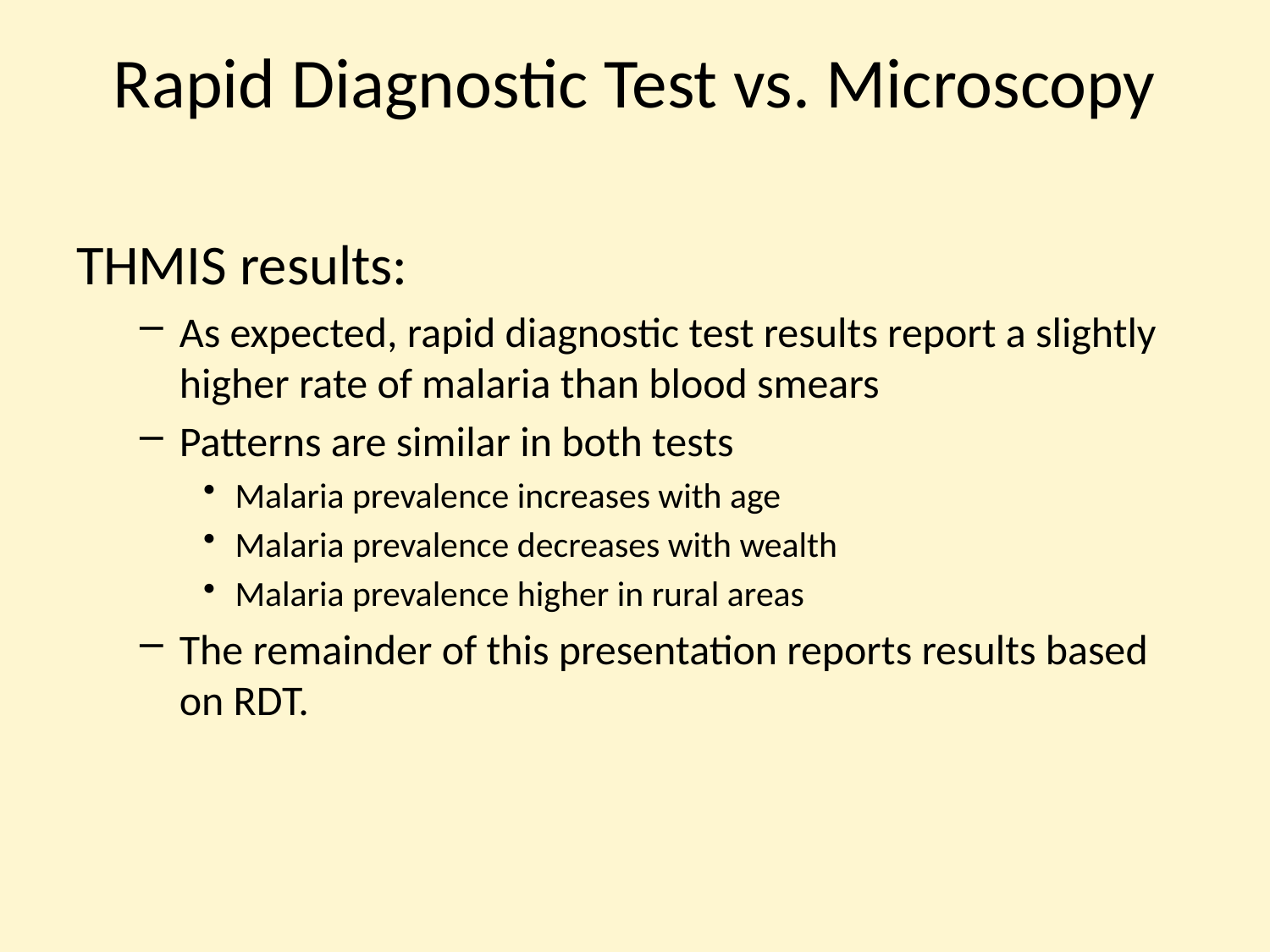

# Rapid Diagnostic Test vs. Microscopy
THMIS results:
As expected, rapid diagnostic test results report a slightly higher rate of malaria than blood smears
Patterns are similar in both tests
Malaria prevalence increases with age
Malaria prevalence decreases with wealth
Malaria prevalence higher in rural areas
The remainder of this presentation reports results based on RDT.